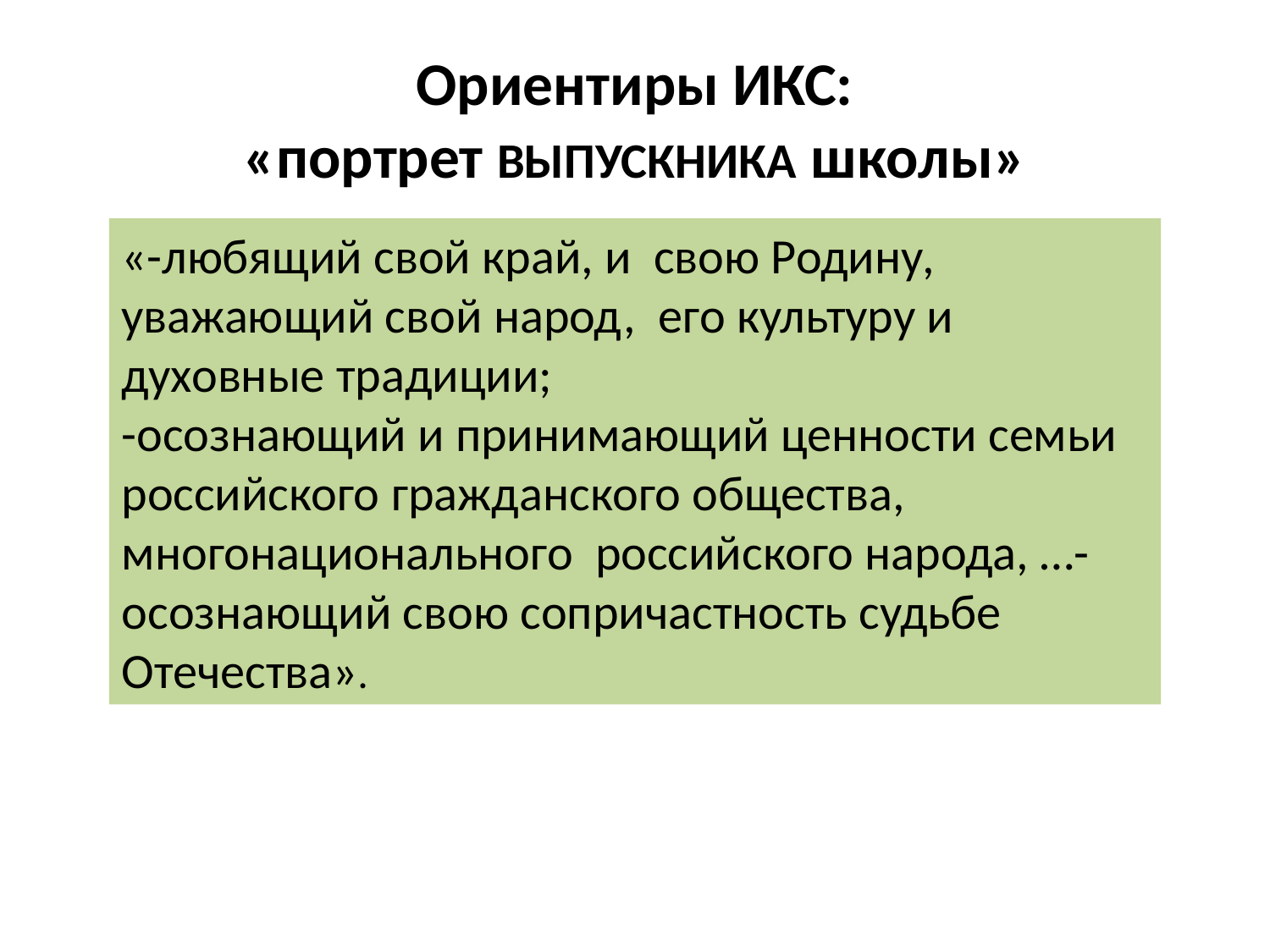

# Ориентиры ИКС: «портрет ВЫПУСКНИКА школы»
«-любящий свой край, и  свою Родину, уважающий свой народ,  его культуру и духовные традиции;
-осознающий и принимающий ценности семьи российского гражданского общества, многонационального  российского народа, …-осознающий свою сопричастность судьбе Отечества».